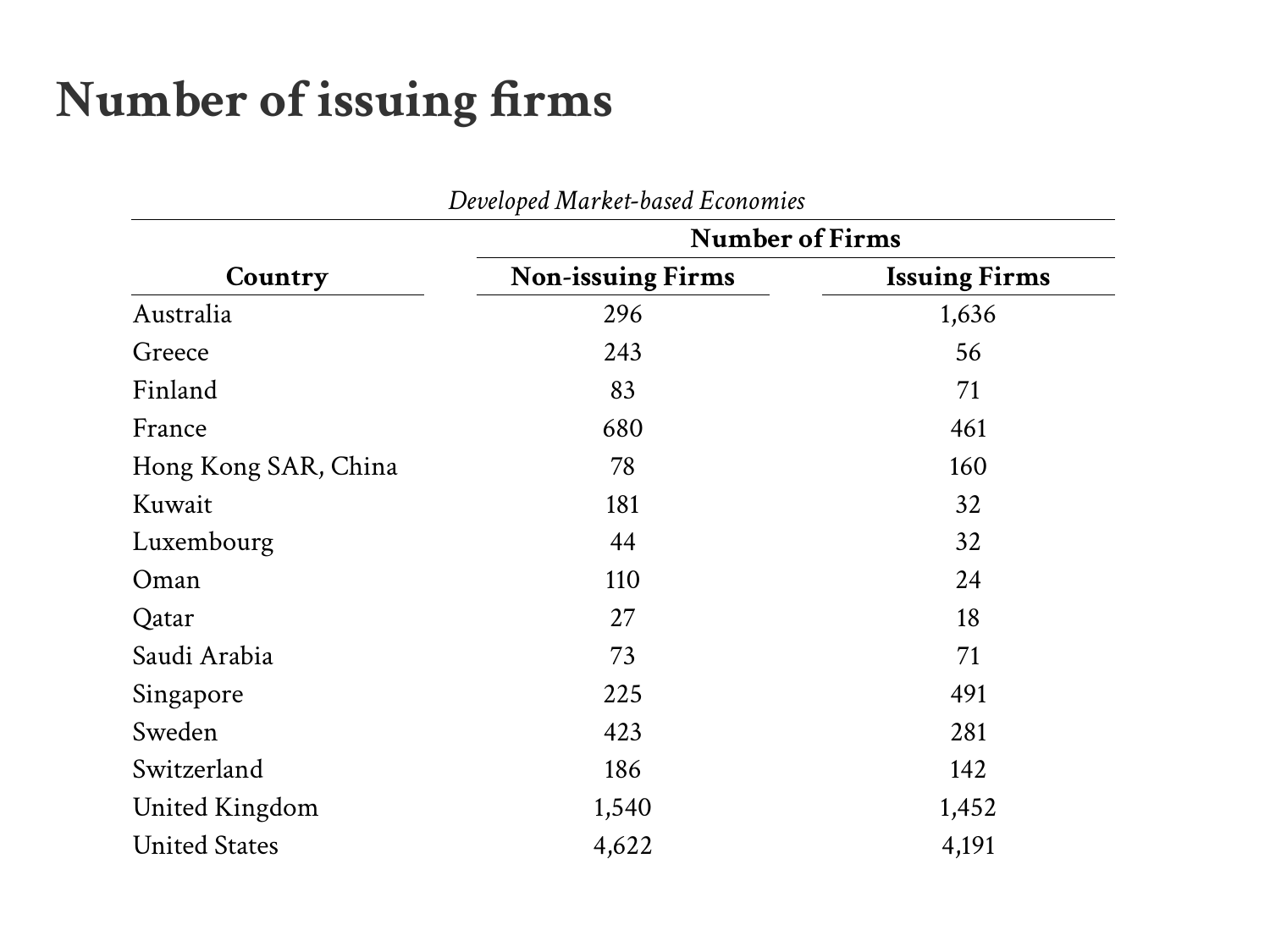

Number of issuing firms
| Developed Market-based Economies |  |  |  |  |
| --- | --- | --- | --- | --- |
| Country |  | Number of Firms |  |  |
|  |  | Non-issuing Firms |  | Issuing Firms |
| Australia |  | 296 |  | 1,636 |
| Greece |  | 243 |  | 56 |
| Finland |  | 83 |  | 71 |
| France |  | 680 |  | 461 |
| Hong Kong SAR, China |  | 78 |  | 160 |
| Kuwait |  | 181 |  | 32 |
| Luxembourg |  | 44 |  | 32 |
| Oman |  | 110 |  | 24 |
| Qatar |  | 27 |  | 18 |
| Saudi Arabia |  | 73 |  | 71 |
| Singapore |  | 225 |  | 491 |
| Sweden |  | 423 |  | 281 |
| Switzerland |  | 186 |  | 142 |
| United Kingdom |  | 1,540 |  | 1,452 |
| United States |  | 4,622 |  | 4,191 |
|  |  |  |  |  |